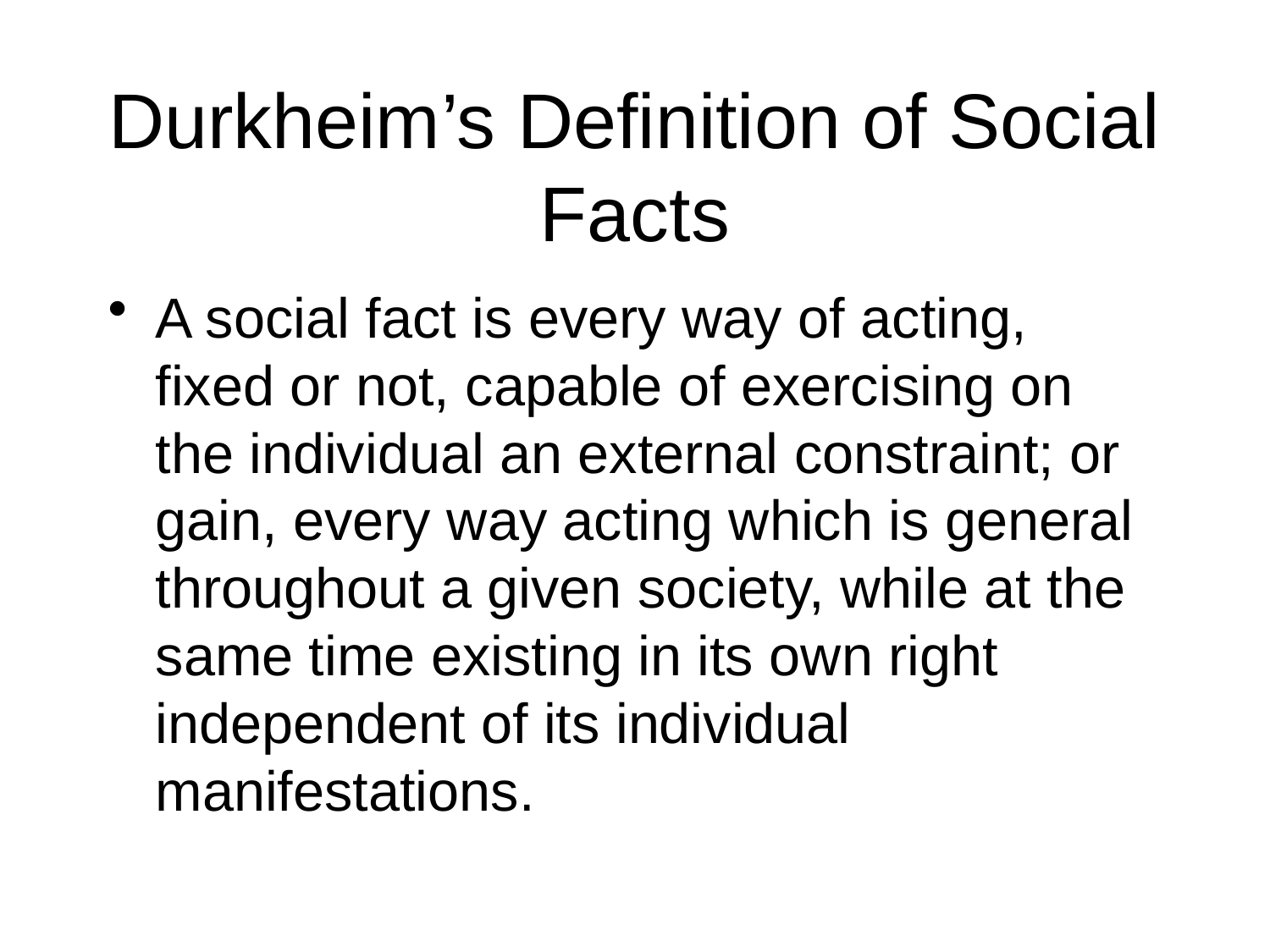

# Durkheim’s Definition of Social Facts
A social fact is every way of acting, fixed or not, capable of exercising on the individual an external constraint; or gain, every way acting which is general throughout a given society, while at the same time existing in its own right independent of its individual manifestations.